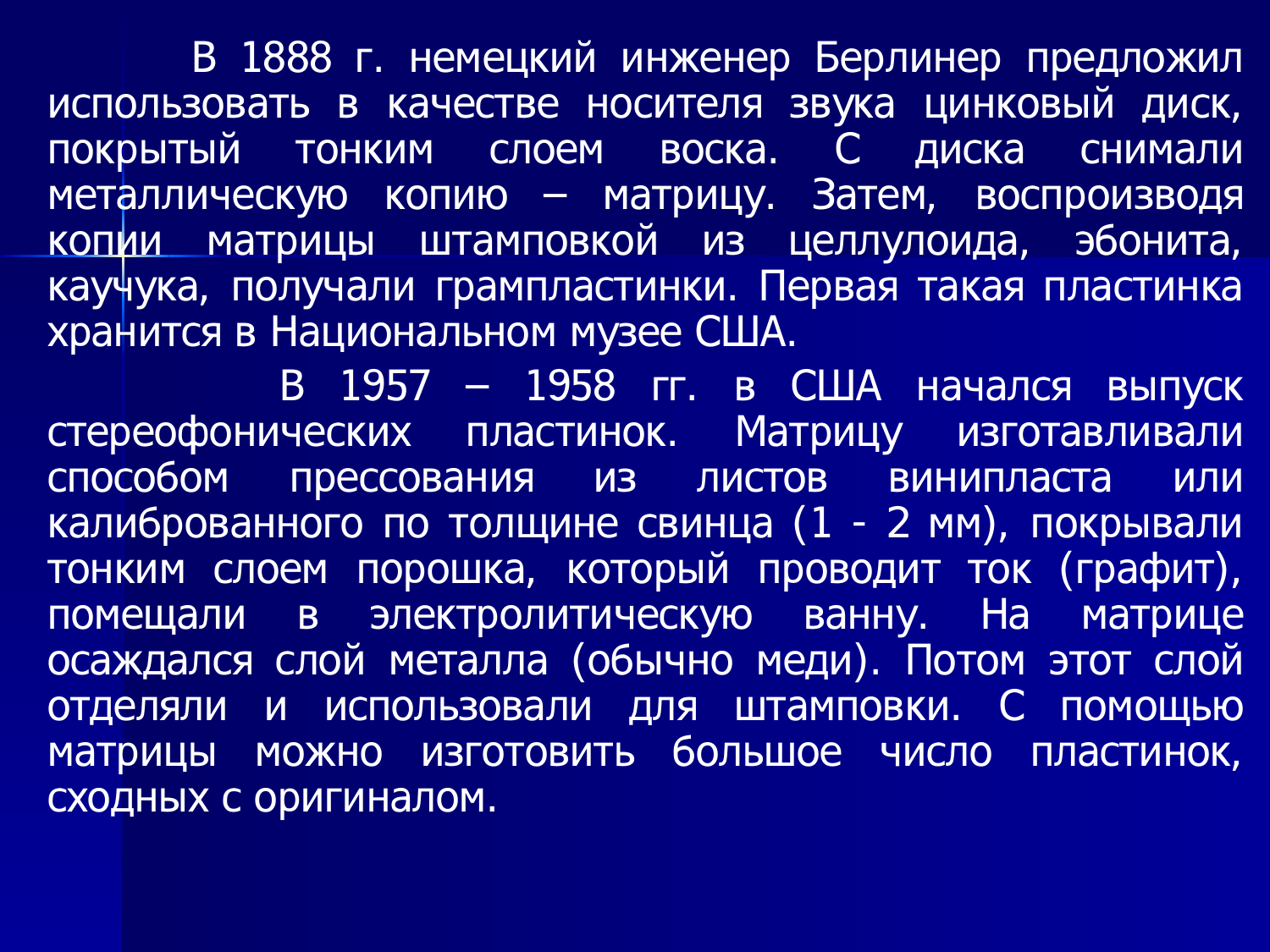

В 1888 г. немецкий инженер Берлинер предложил использовать в качестве носителя звука цинковый диск, покрытый тонким слоем воска. С диска снимали металлическую копию – матрицу. Затем, воспроизводя копии матрицы штамповкой из целлулоида, эбонита, каучука, получали грампластинки. Первая такая пластинка хранится в Национальном музее США.
        В 1957 – 1958 гг. в США начался выпуск стереофонических пластинок. Матрицу изготавливали способом прессования из листов винипласта или калиброванного по толщине свинца (1 - 2 мм), покрывали тонким слоем порошка, который проводит ток (графит), помещали в электролитическую ванну. На матрице осаждался слой металла (обычно меди). Потом этот слой отделяли и использовали для штамповки. С помощью матрицы можно изготовить большое число пластинок, сходных с оригиналом.